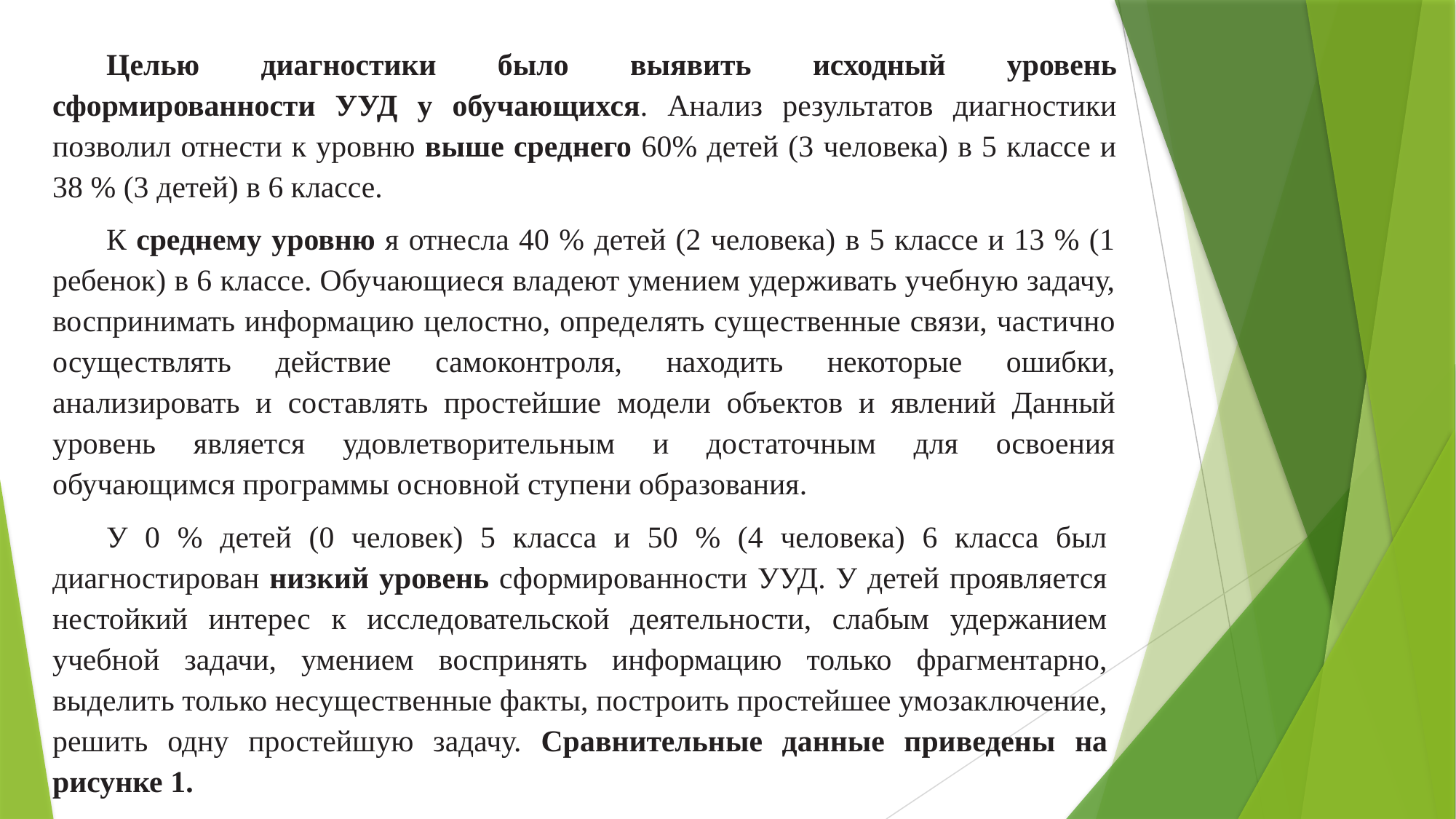

Целью диагностики было выявить исходный уровень сформированности УУД у обучающихся. Анализ результатов диагностики позволил отнести к уровню выше среднего 60% детей (3 человека) в 5 классе и 38 % (3 детей) в 6 классе.
К среднему уровню я отнесла 40 % детей (2 человека) в 5 классе и 13 % (1 ребенок) в 6 классе. Обучающиеся владеют умением удерживать учебную задачу, воспринимать информацию целостно, определять существенные связи, частично осуществлять действие самоконтроля, находить некоторые ошибки, анализировать и составлять простейшие модели объектов и явлений Данный уровень является удовлетворительным и достаточным для освоения обучающимся программы основной ступени образования.
У 0 % детей (0 человек) 5 класса и 50 % (4 человека) 6 класса был диагностирован низкий уровень сформированности УУД. У детей проявляется нестойкий интерес к исследовательской деятельности, слабым удержанием учебной задачи, умением воспринять информацию только фрагментарно, выделить только несущественные факты, построить простейшее умозаключение, решить одну простейшую задачу. Сравнительные данные приведены на рисунке 1.